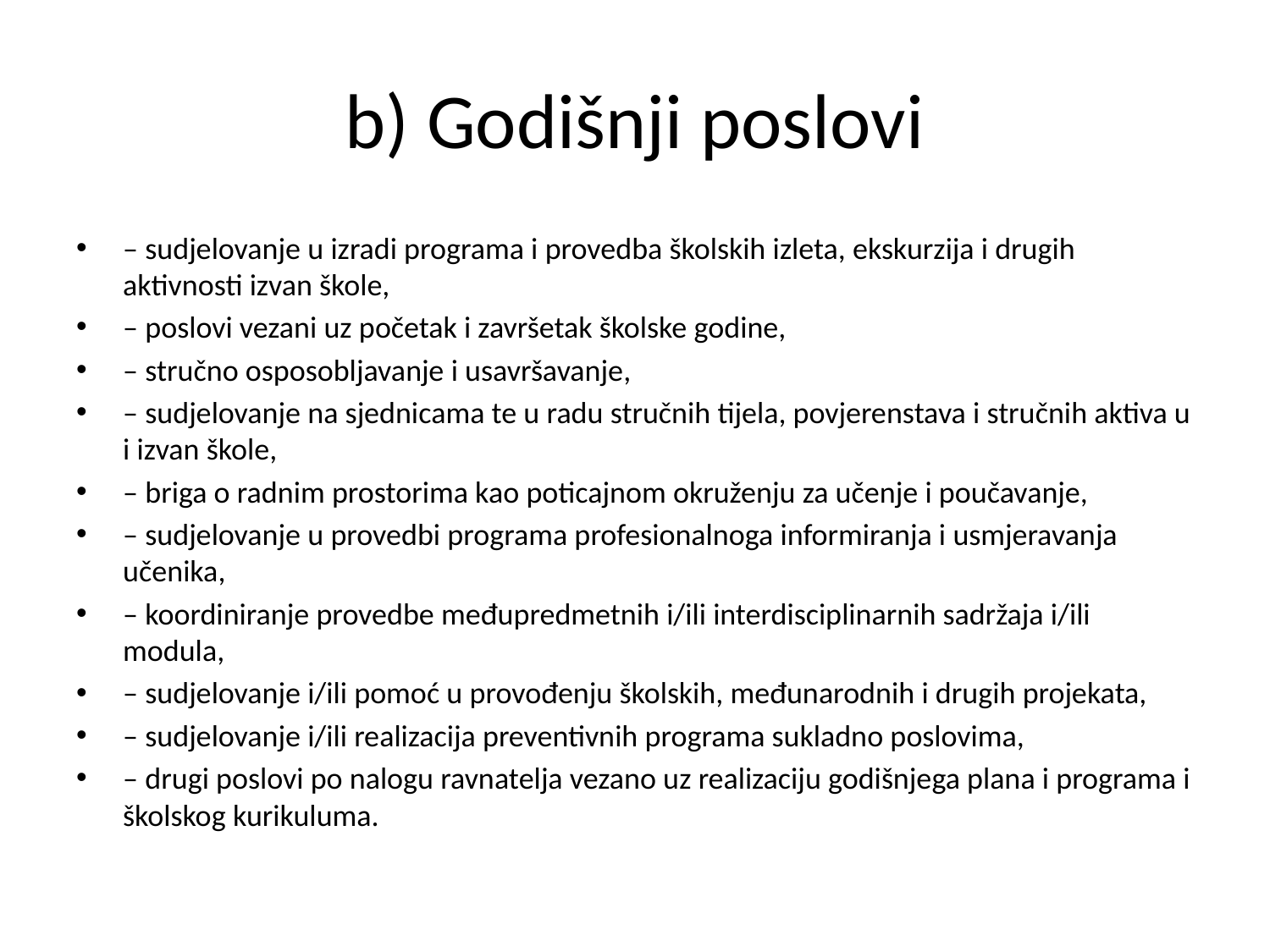

# b) Godišnji poslovi
– sudjelovanje u izradi programa i provedba školskih izleta, ekskurzija i drugih aktivnosti izvan škole,
– poslovi vezani uz početak i završetak školske godine,
– stručno osposobljavanje i usavršavanje,
– sudjelovanje na sjednicama te u radu stručnih tijela, povjerenstava i stručnih aktiva u i izvan škole,
– briga o radnim prostorima kao poticajnom okruženju za učenje i poučavanje,
– sudjelovanje u provedbi programa profesionalnoga informiranja i usmjeravanja učenika,
– koordiniranje provedbe međupredmetnih i/ili interdisciplinarnih sadržaja i/ili modula,
– sudjelovanje i/ili pomoć u provođenju školskih, međunarodnih i drugih projekata,
– sudjelovanje i/ili realizacija preventivnih programa sukladno poslovima,
– drugi poslovi po nalogu ravnatelja vezano uz realizaciju godišnjega plana i programa i školskog kurikuluma.